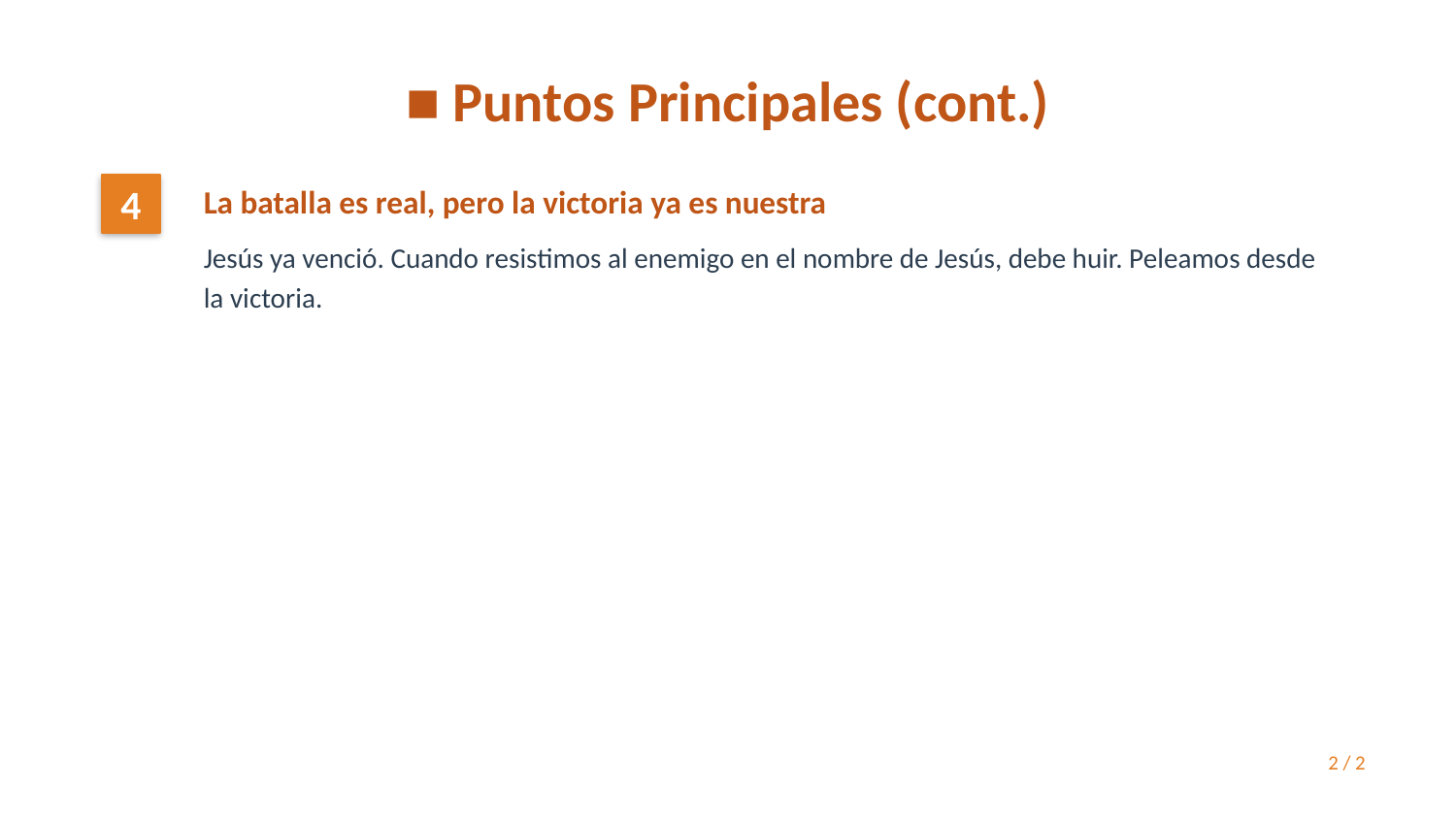

■ Puntos Principales (cont.)
4
La batalla es real, pero la victoria ya es nuestra
Jesús ya venció. Cuando resistimos al enemigo en el nombre de Jesús, debe huir. Peleamos desde la victoria.
2 / 2